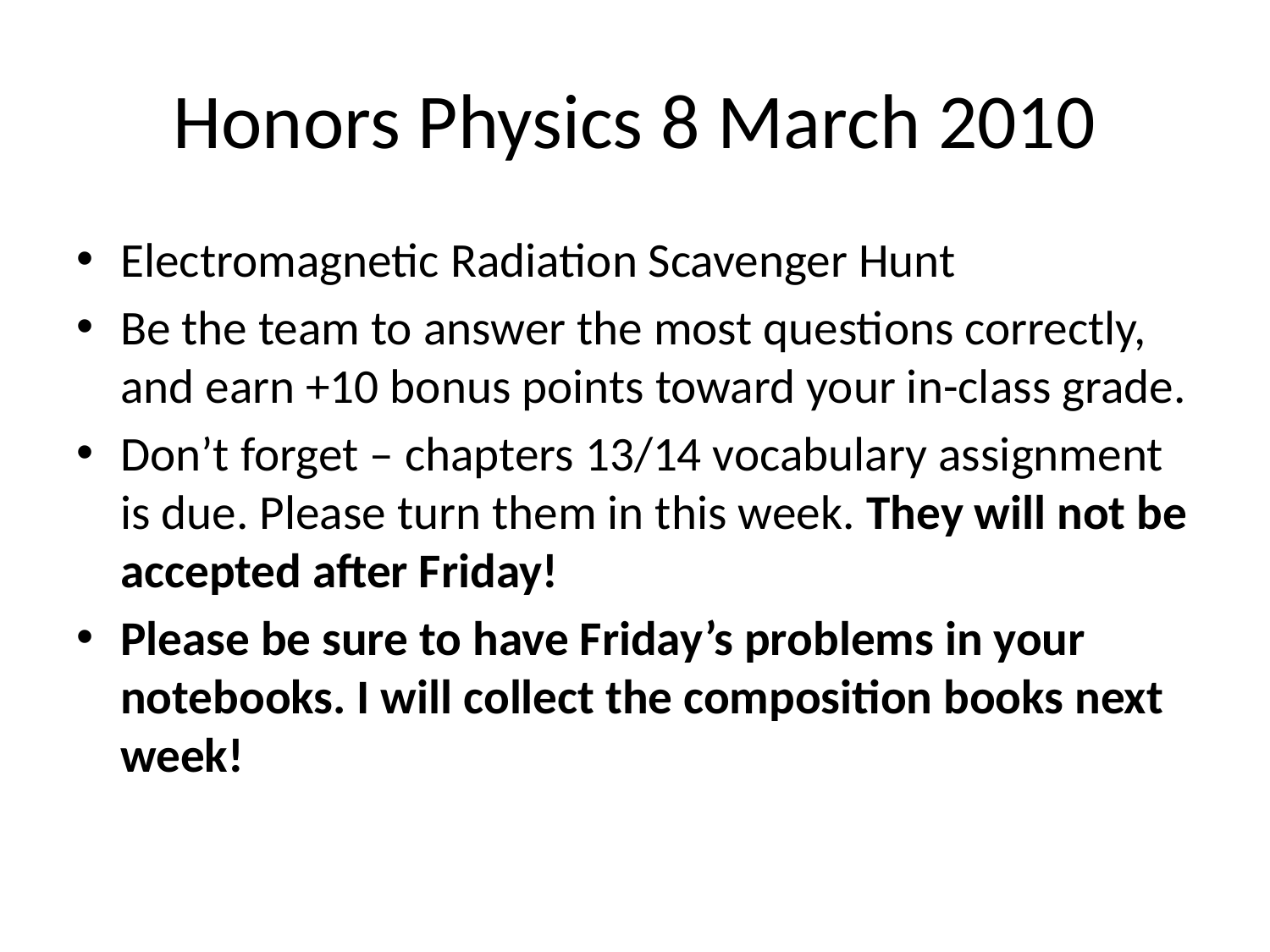

# Honors Physics 8 March 2010
Electromagnetic Radiation Scavenger Hunt
Be the team to answer the most questions correctly, and earn +10 bonus points toward your in-class grade.
Don’t forget – chapters 13/14 vocabulary assignment is due. Please turn them in this week. They will not be accepted after Friday!
Please be sure to have Friday’s problems in your notebooks. I will collect the composition books next week!